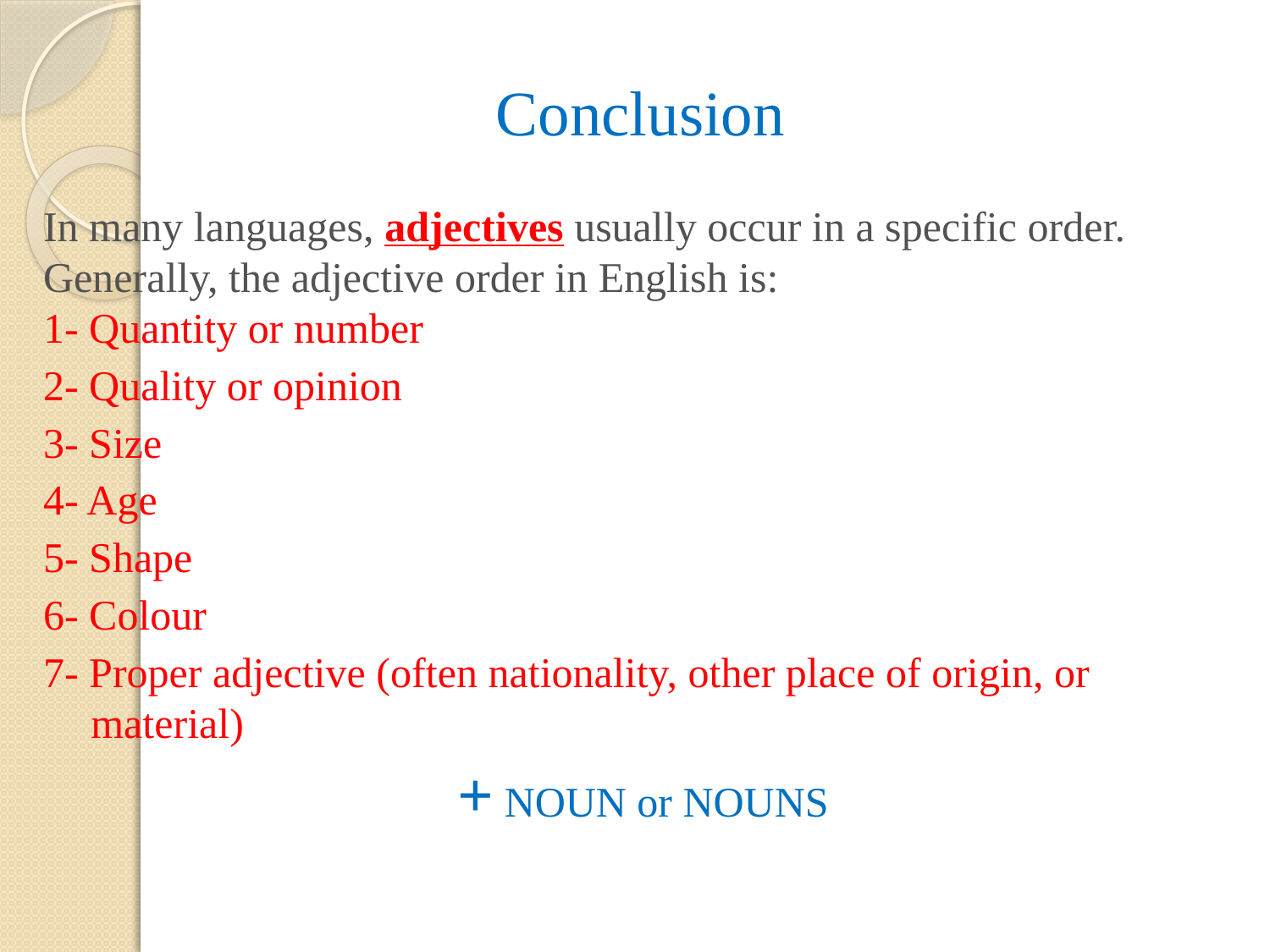

Conclusion

In many languages, adjectives usually occur in a specific order. Generally, the adjective order in English is:
1- Quantity or number
2- Quality or opinion
3- Size
4- Age
5- Shape
6- Colour
7- Proper adjective (often nationality, other place of origin, or material)
+ NOUN or NOUNS